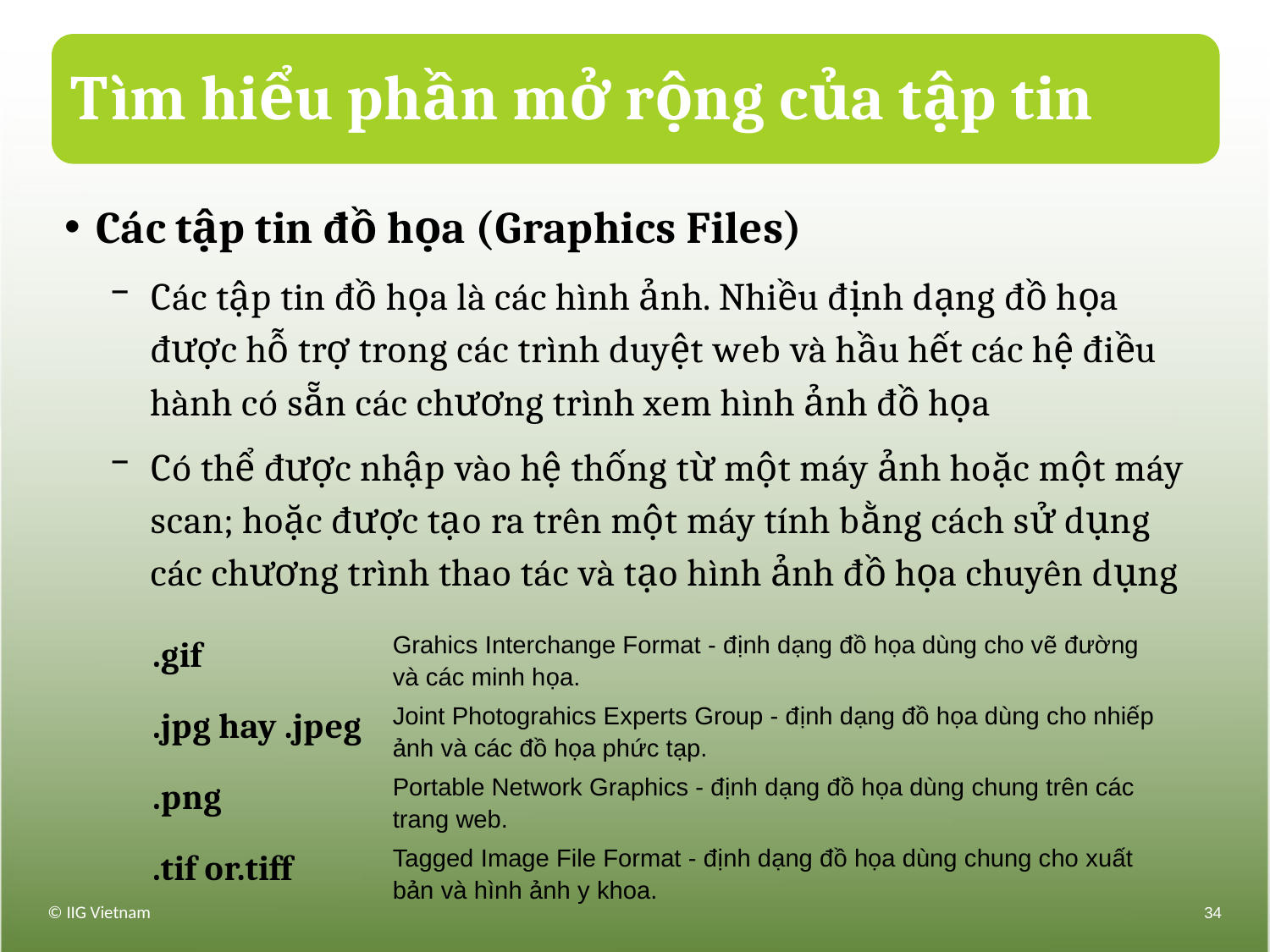

# Tìm hiểu phần mở rộng của tập tin
Các tập tin đồ họa (Graphics Files)
Các tập tin đồ họa là các hình ảnh. Nhiều định dạng đồ họa được hỗ trợ trong các trình duyệt web và hầu hết các hệ điều hành có sẵn các chương trình xem hình ảnh đồ họa
Có thể được nhập vào hệ thống từ một máy ảnh hoặc một máy scan; hoặc được tạo ra trên một máy tính bằng cách sử dụng các chương trình thao tác và tạo hình ảnh đồ họa chuyên dụng

| .gif | Grahics Interchange Format - định dạng đồ họa dùng cho vẽ đường và các minh họa. |
| --- | --- |
| .jpg hay .jpeg | Joint Photograhics Experts Group - định dạng đồ họa dùng cho nhiếp ảnh và các đồ họa phức tạp. |
| .png | Portable Network Graphics - định dạng đồ họa dùng chung trên các trang web. |
| .tif or.tiff | Tagged Image File Format - định dạng đồ họa dùng chung cho xuất bản và hình ảnh y khoa. |
© IIG Vietnam
34